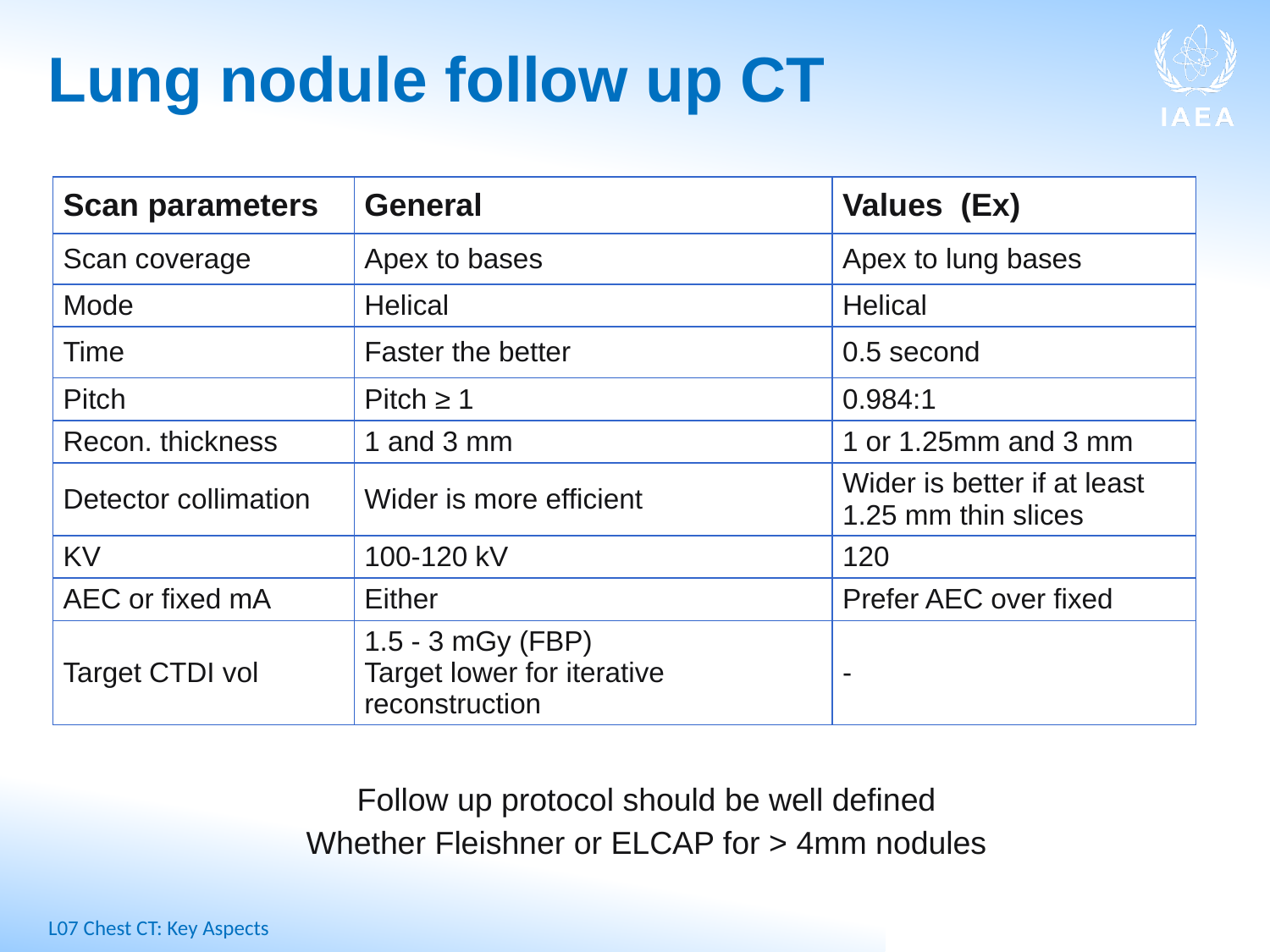

# Lung nodule follow up CT
| Scan parameters | General | Values (Ex) |
| --- | --- | --- |
| Scan coverage | Apex to bases | Apex to lung bases |
| Mode | Helical | Helical |
| Time | Faster the better | 0.5 second |
| Pitch | Pitch ≥ 1 | 0.984:1 |
| Recon. thickness | 1 and 3 mm | 1 or 1.25mm and 3 mm |
| Detector collimation | Wider is more efficient | Wider is better if at least 1.25 mm thin slices |
| KV | 100-120 kV | 120 |
| AEC or fixed mA | Either | Prefer AEC over fixed |
| Target CTDI vol | 1.5 - 3 mGy (FBP) Target lower for iterative reconstruction | - |
Follow up protocol should be well defined
Whether Fleishner or ELCAP for > 4mm nodules